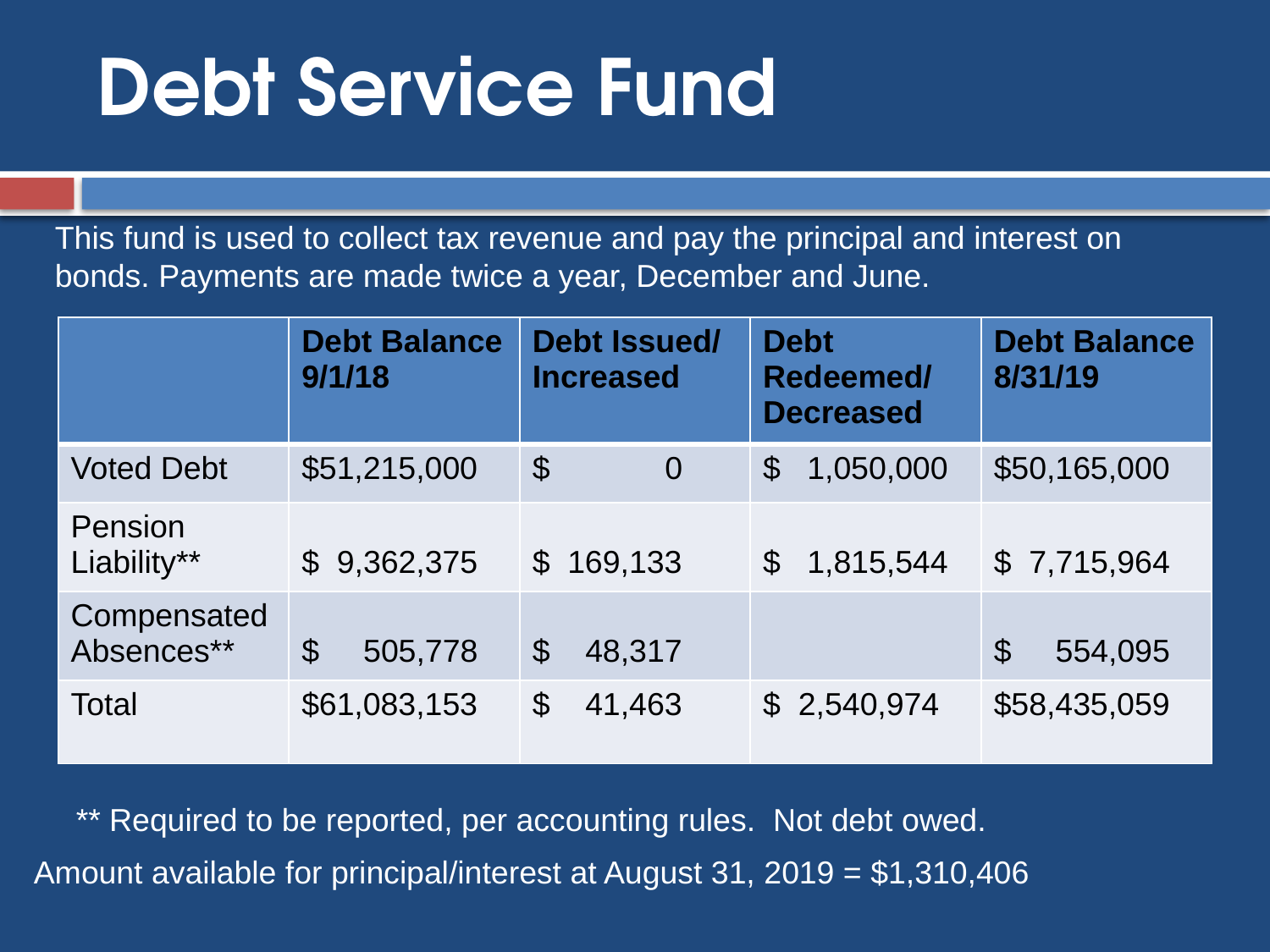

Debt Service Fund
This fund is used to collect tax revenue and pay the principal and interest on bonds. Payments are made twice a year, December and June.
|  | Debt Balance 9/1/18 | Debt Issued/ Increased | Debt Redeemed/ Decreased | Debt Balance 8/31/19 |
| --- | --- | --- | --- | --- |
| Voted Debt | $51,215,000 | $ 0 | $ 1,050,000 | $50,165,000 |
| Pension Liability\*\* | $ 9,362,375 | $ 169,133 | $ 1,815,544 | $ 7,715,964 |
| Compensated Absences\*\* | $ 505,778 | $ 48,317 |  | $ 554,095 |
| Total | $61,083,153 | $ 41,463 | $ 2,540,974 | $58,435,059 |
** Required to be reported, per accounting rules.  Not debt owed.
Amount available for principal/interest at August 31, 2019 = $1,310,406